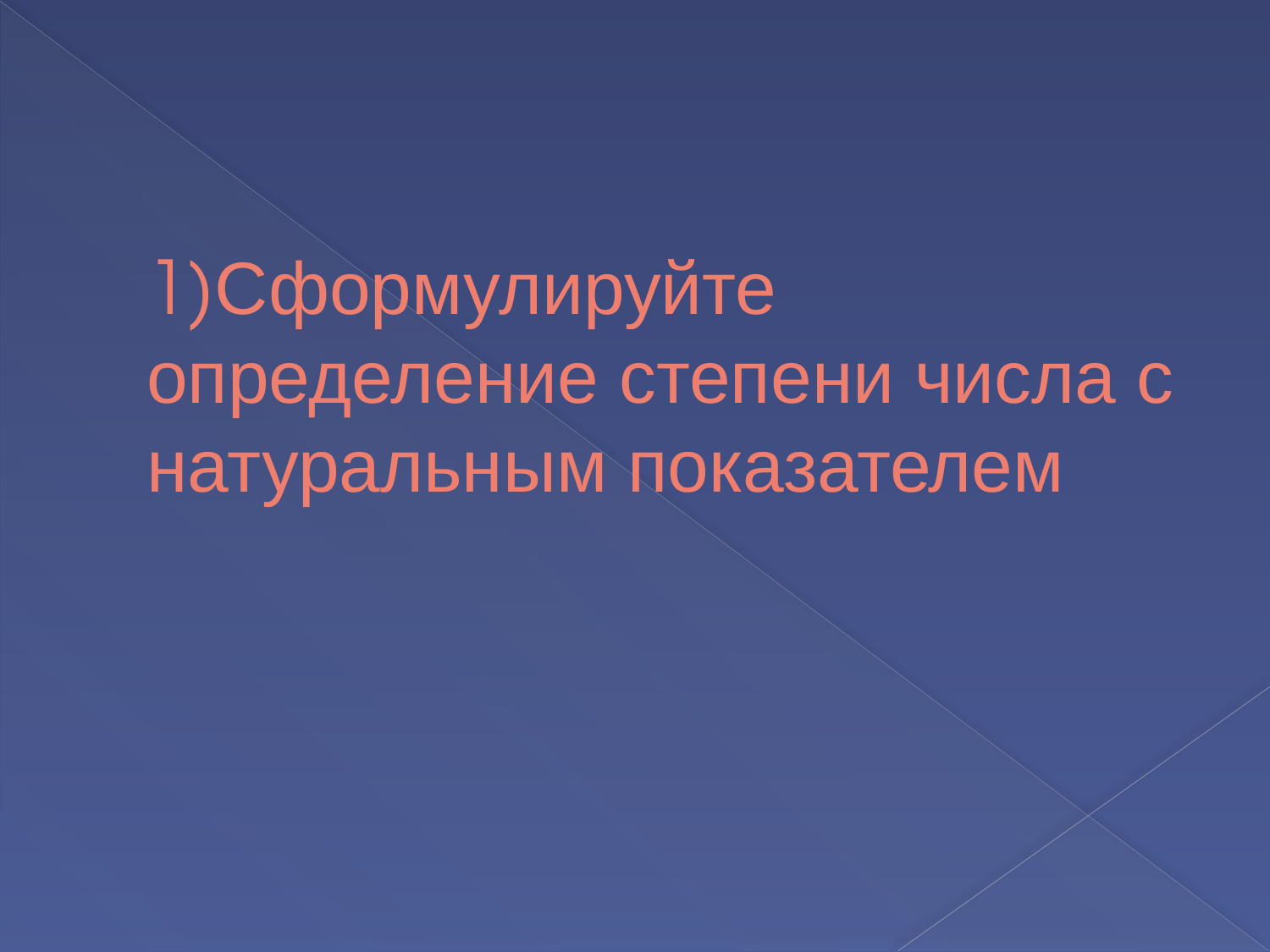

# 1)Сформулируйте определение степени числа с натуральным показателем